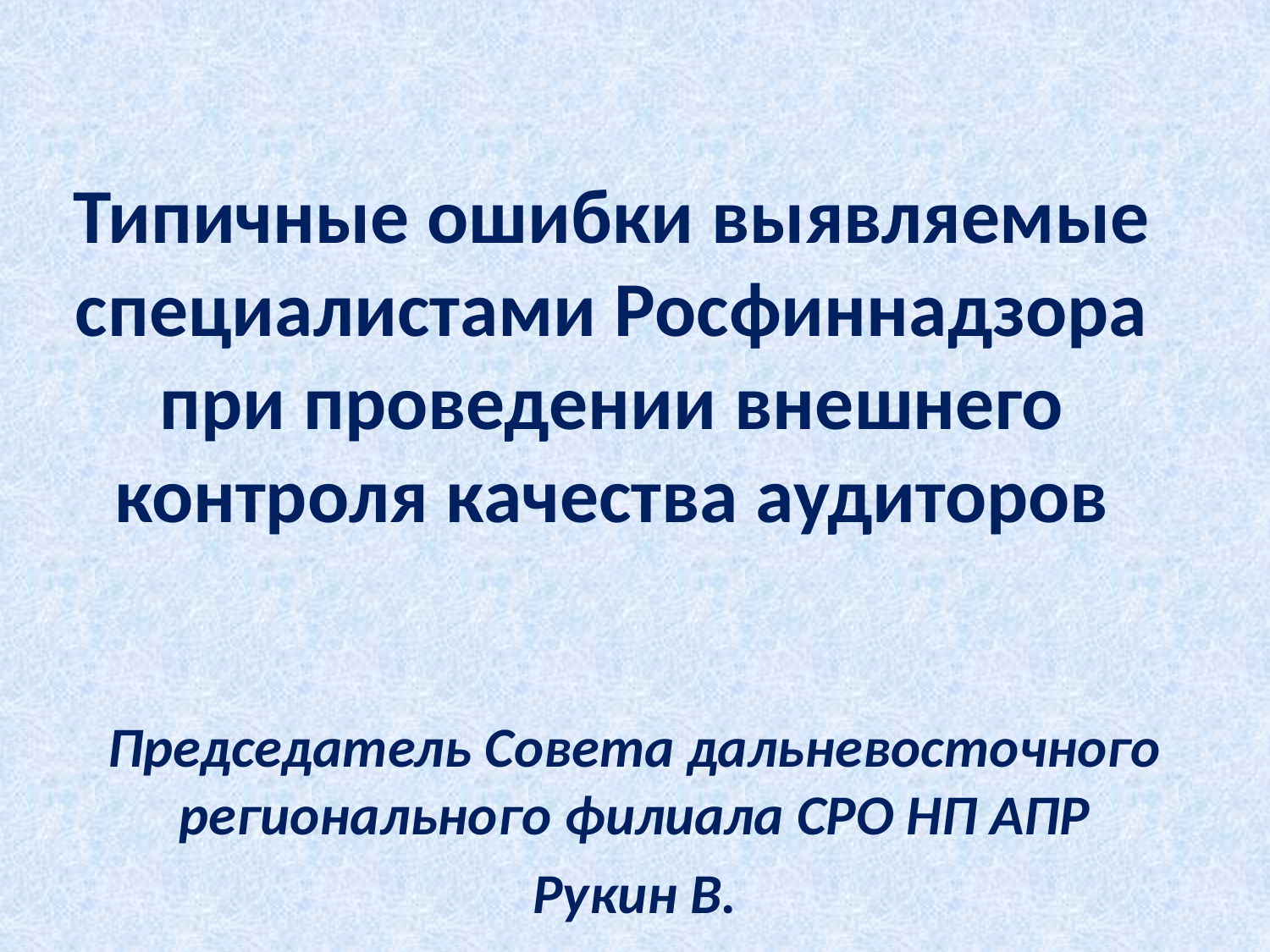

# Типичные ошибки выявляемые специалистами Росфиннадзора при проведении внешнего контроля качества аудиторов
Председатель Совета дальневосточного регионального филиала СРО НП АПР
Рукин В.